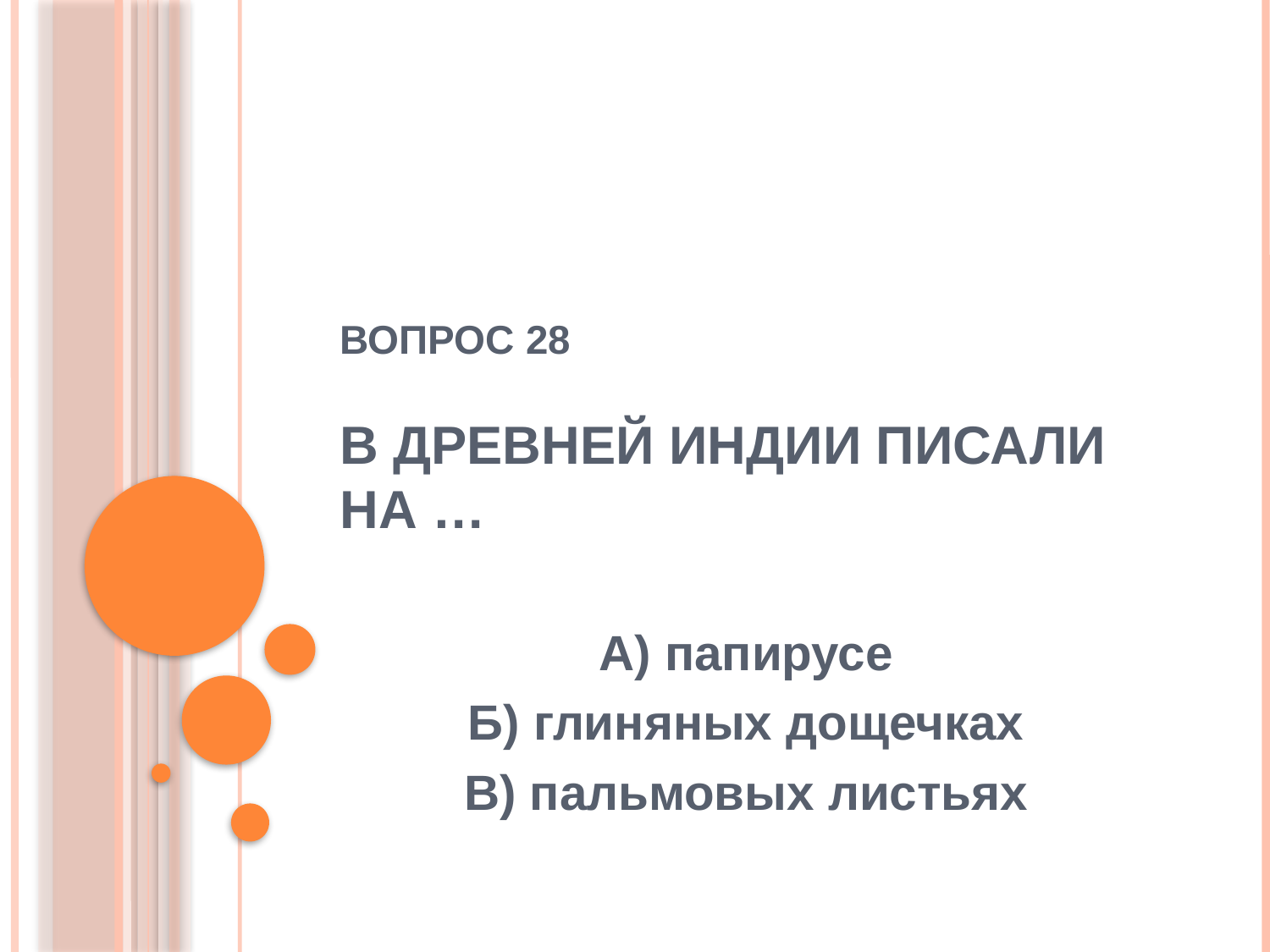

# Вопрос 28 В Древней Индии писали на …
А) папирусе
Б) глиняных дощечках
В) пальмовых листьях